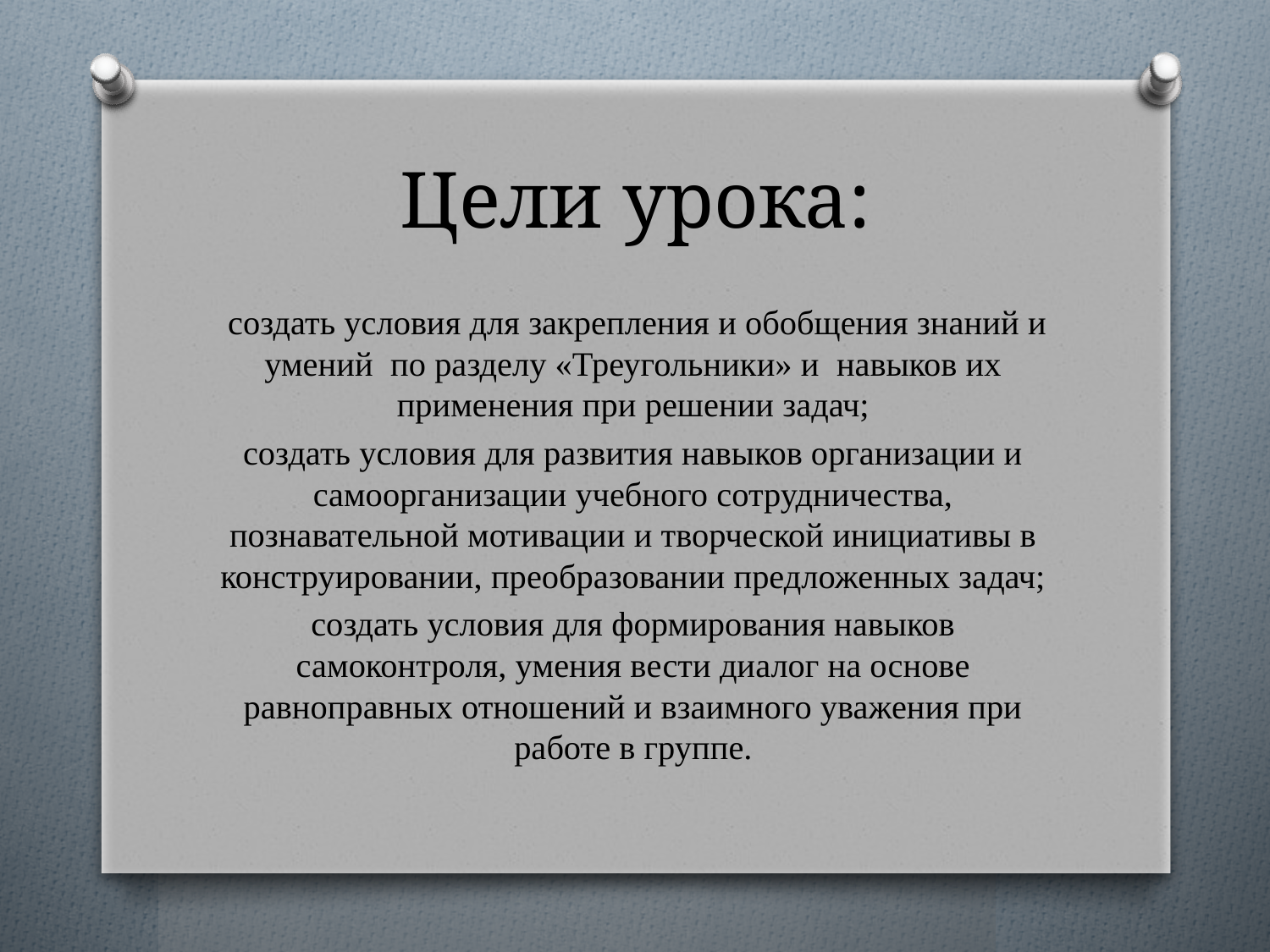

# Цели урока:
 создать условия для закрепления и обобщения знаний и умений  по разделу «Треугольники» и  навыков их применения при решении задач;
создать условия для развития навыков организации и самоорганизации учебного сотрудничества, познавательной мотивации и творческой инициативы в конструировании, преобразовании предложенных задач;
создать условия для формирования навыков самоконтроля, умения вести диалог на основе равноправных отношений и взаимного уважения при работе в группе.